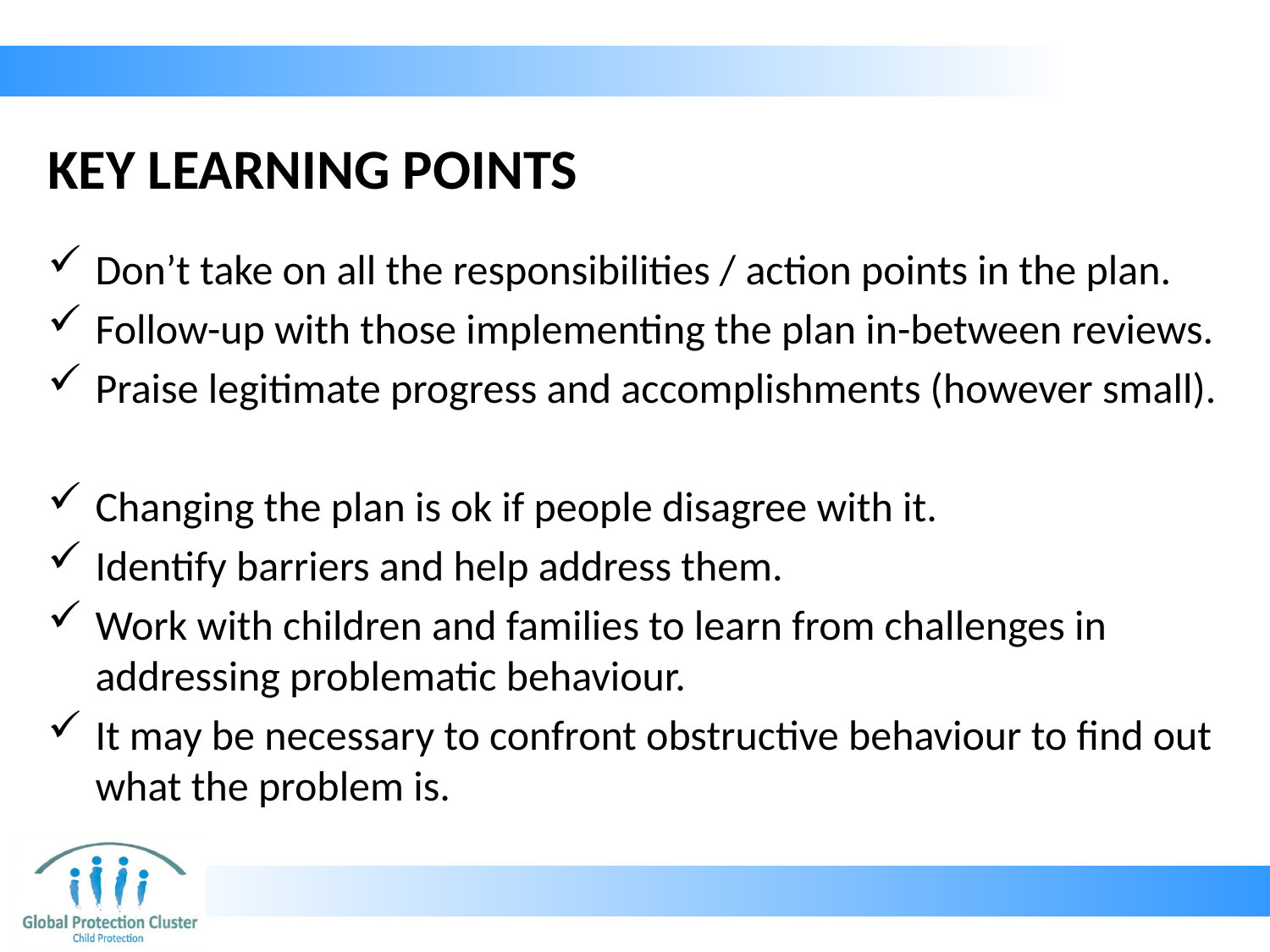

# KEY LEARNING POINTS
Don’t take on all the responsibilities / action points in the plan.
Follow-up with those implementing the plan in-between reviews.
Praise legitimate progress and accomplishments (however small).

Changing the plan is ok if people disagree with it.
Identify barriers and help address them.
Work with children and families to learn from challenges in addressing problematic behaviour.
It may be necessary to confront obstructive behaviour to find out what the problem is.